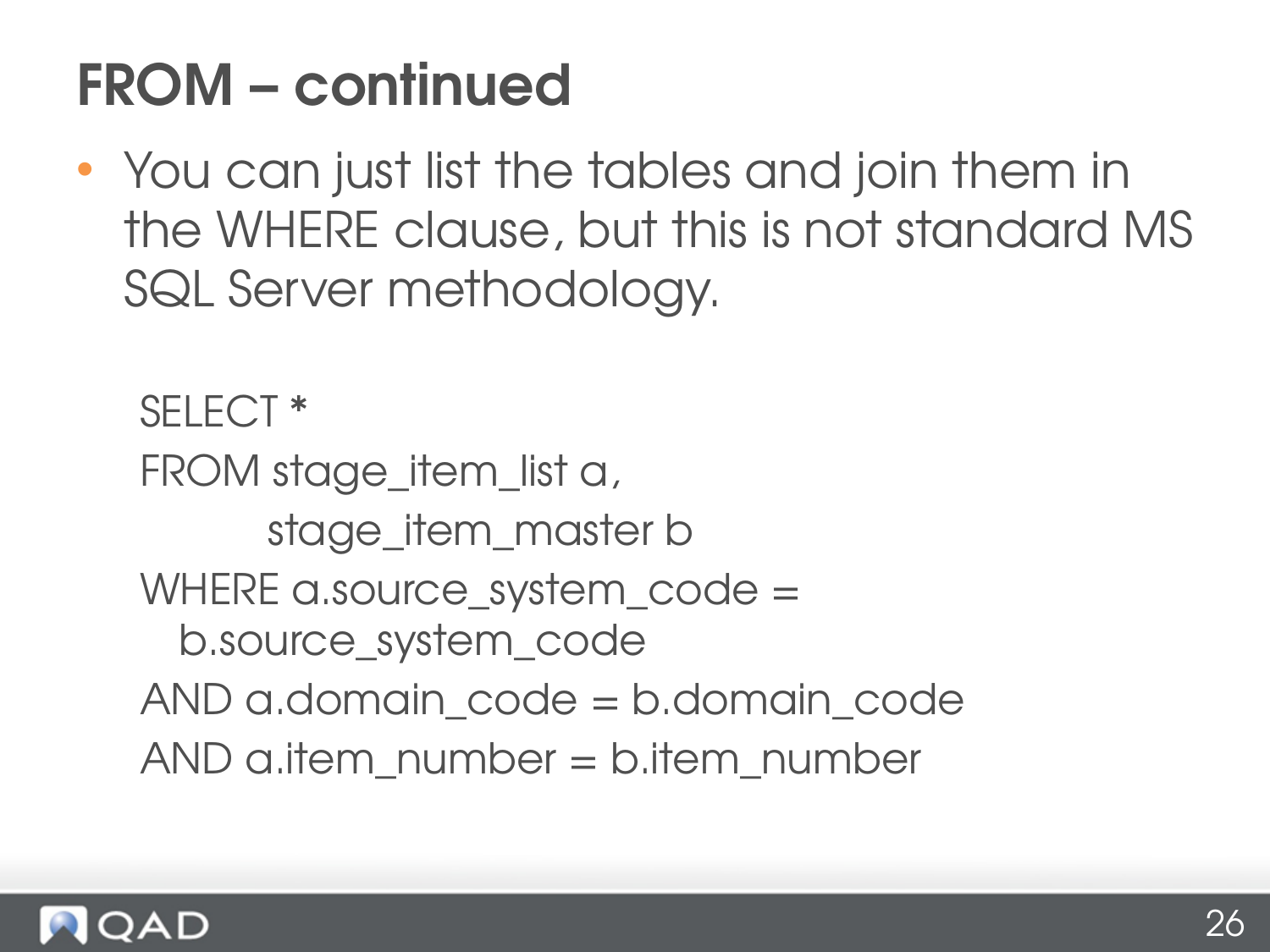

# FROM – continued
You can just list the tables and join them in the WHERE clause, but this is not standard MS SQL Server methodology.

SELECT *
FROM stage_item_list a,
           stage_item_master b
WHERE a.source_system_code = b.source_system_code
AND a.domain_code = b.domain_code
AND a.item_number = b.item_number
26